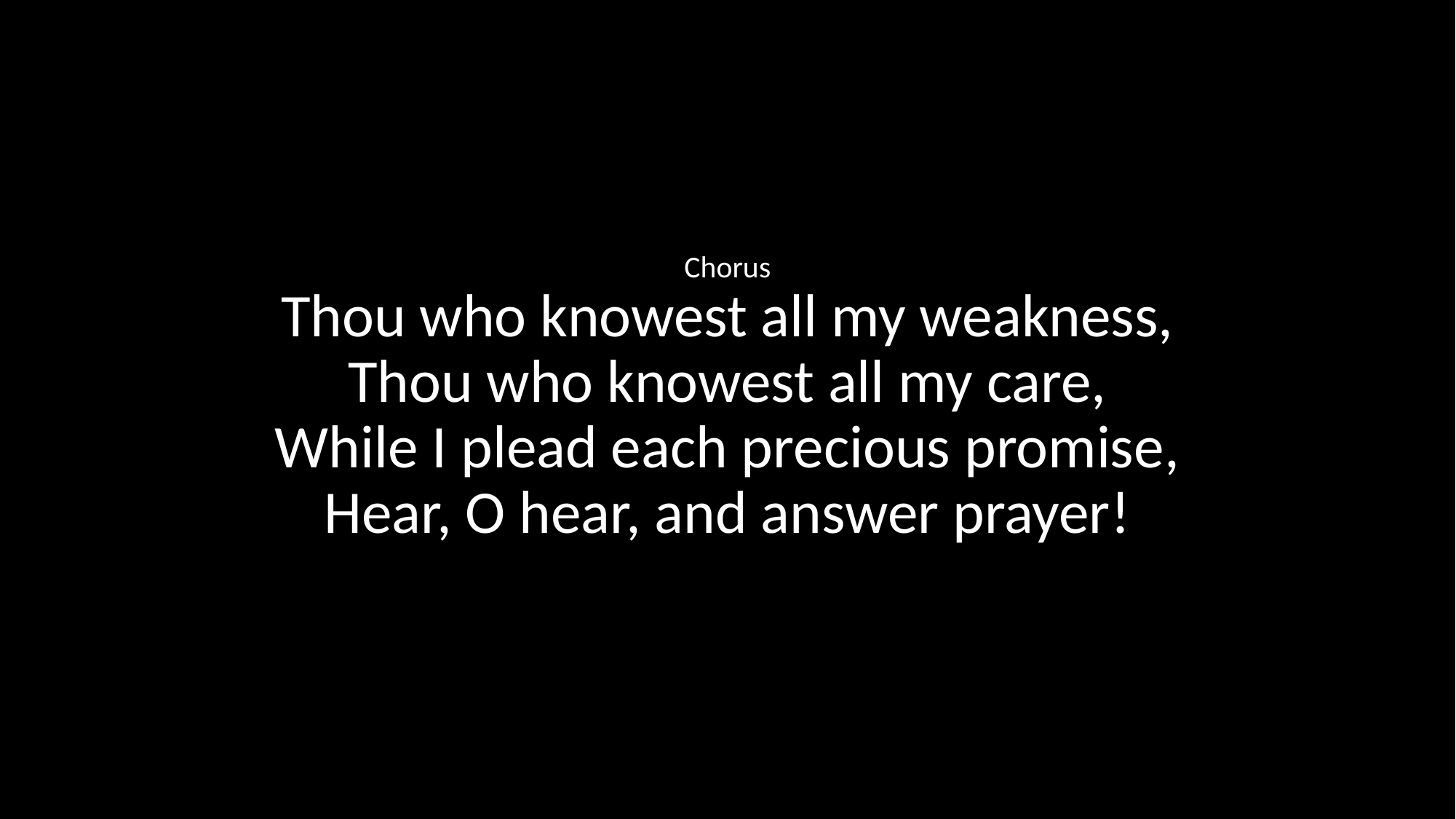

Chorus
Thou who knowest all my weakness,
Thou who knowest all my care,
While I plead each precious promise,
Hear, O hear, and answer prayer!